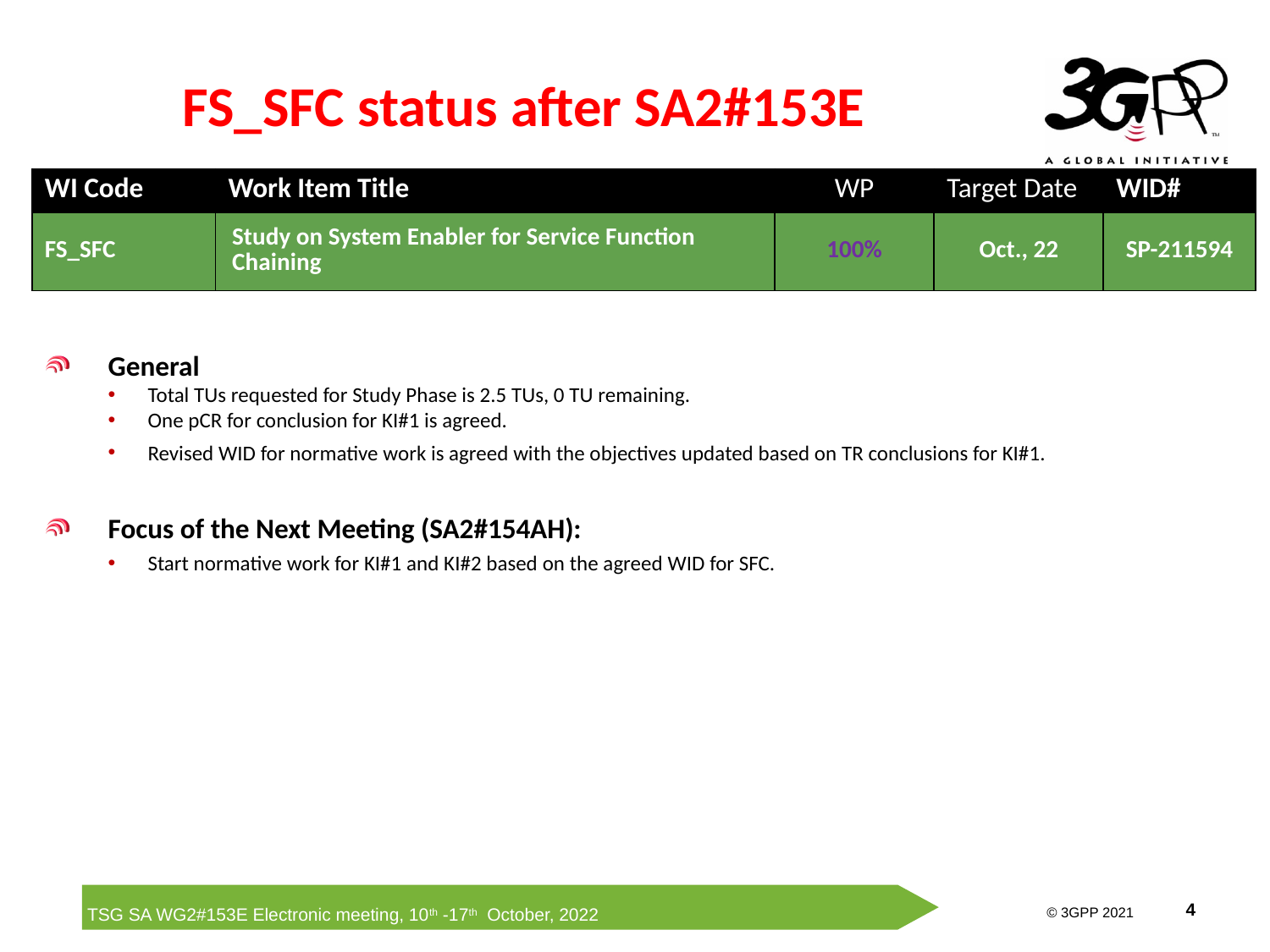

# FS_SFC status after SA2#153E
| WI Code | Work Item Title | WP | Target Date | WID# |
| --- | --- | --- | --- | --- |
| FS\_SFC | Study on System Enabler for Service Function Chaining | 100% | Oct., 22 | SP-211594 |

General
Total TUs requested for Study Phase is 2.5 TUs, 0 TU remaining.
One pCR for conclusion for KI#1 is agreed.
Revised WID for normative work is agreed with the objectives updated based on TR conclusions for KI#1.

Focus of the Next Meeting (SA2#154AH):
Start normative work for KI#1 and KI#2 based on the agreed WID for SFC.